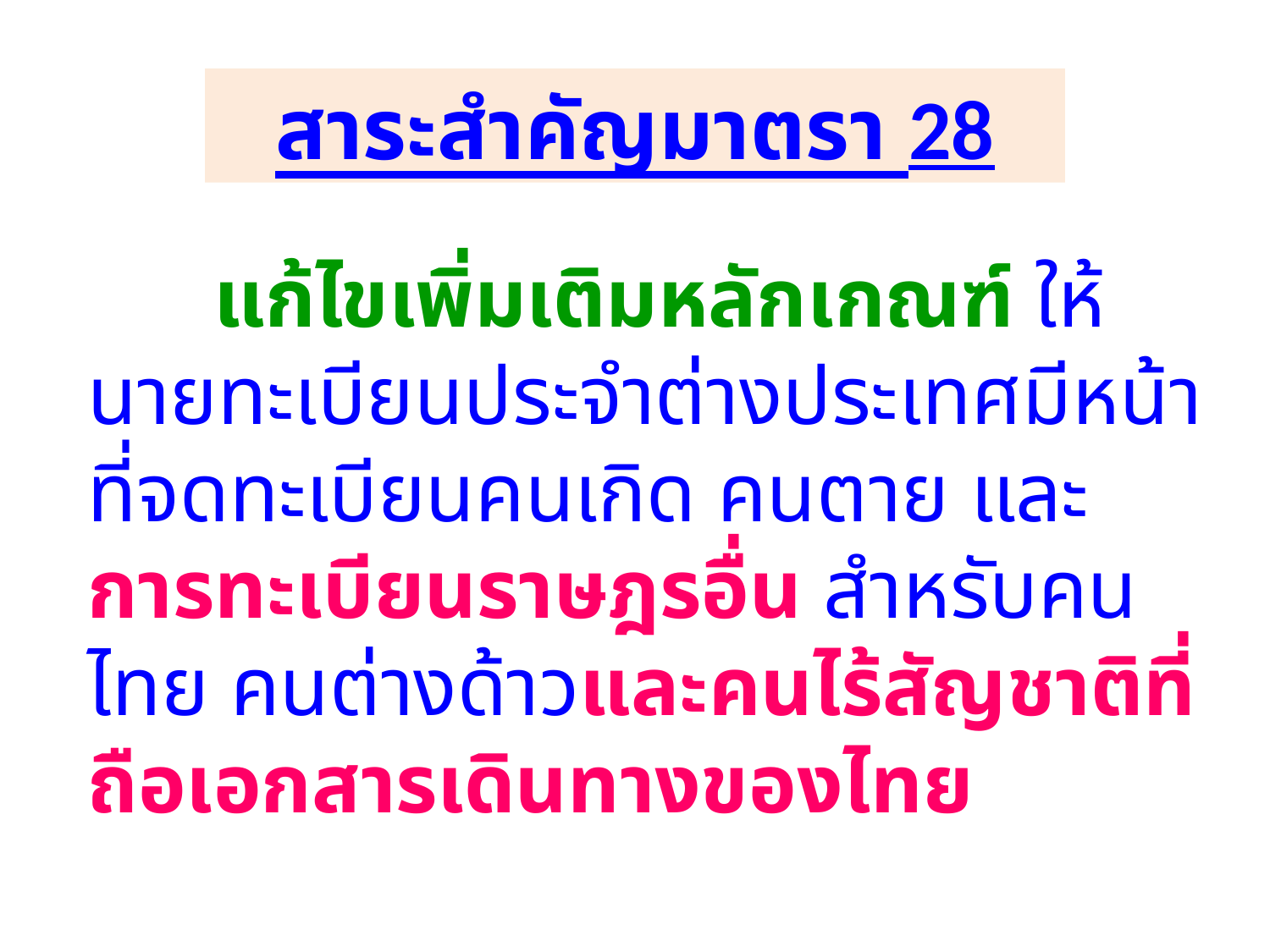

สาระสำคัญมาตรา 28
# แก้ไขเพิ่มเติมหลักเกณฑ์ ให้นายทะเบียนประจำต่างประเทศมีหน้าที่จดทะเบียนคนเกิด คนตาย และการทะเบียนราษฎรอื่น สำหรับคนไทย คนต่างด้าวและคนไร้สัญชาติที่ถือเอกสารเดินทางของไทย